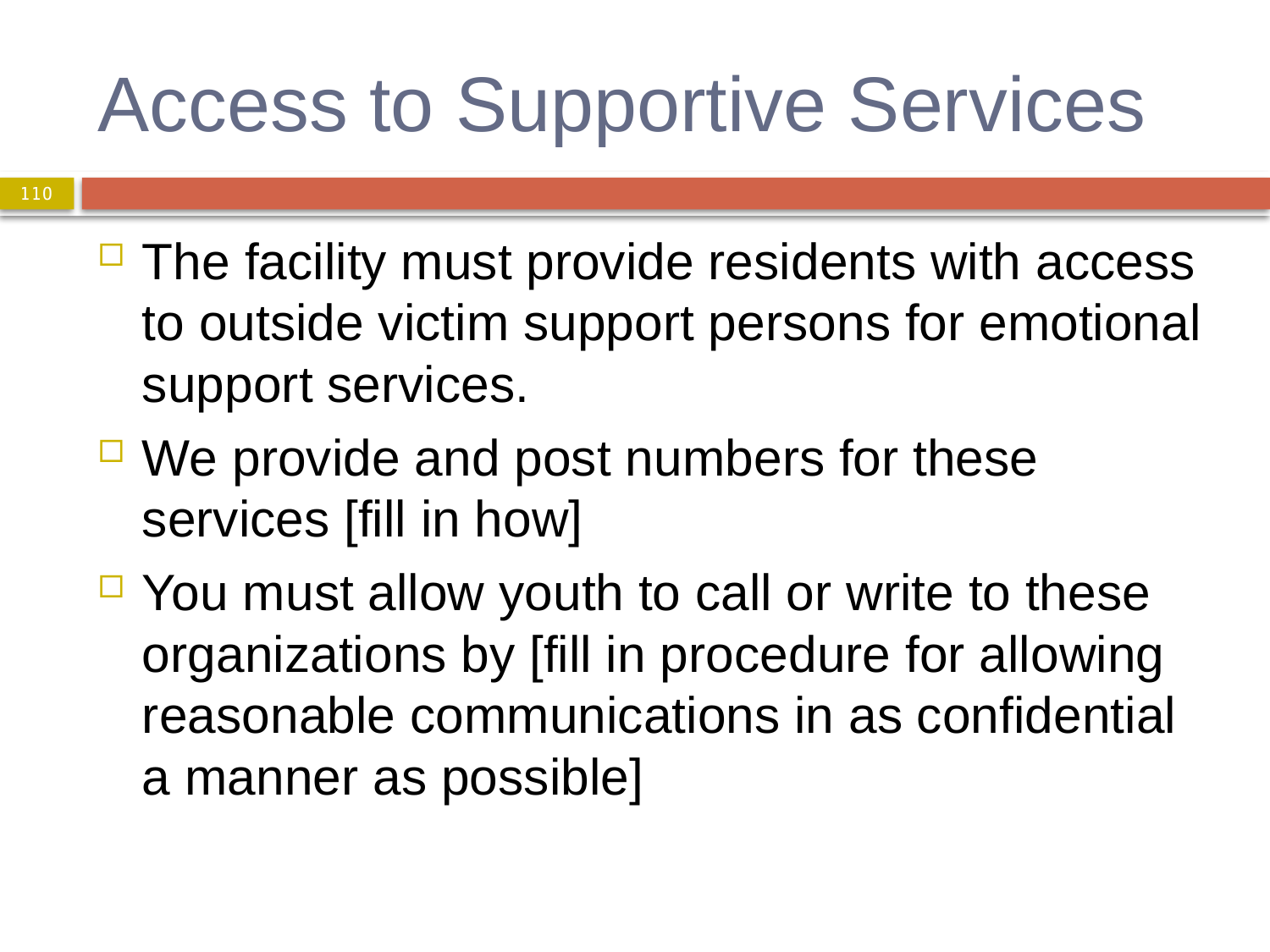

# Access to Supportive Services
110
The facility must provide residents with access to outside victim support persons for emotional support services.
We provide and post numbers for these services [fill in how]
You must allow youth to call or write to these organizations by [fill in procedure for allowing reasonable communications in as confidential a manner as possible]